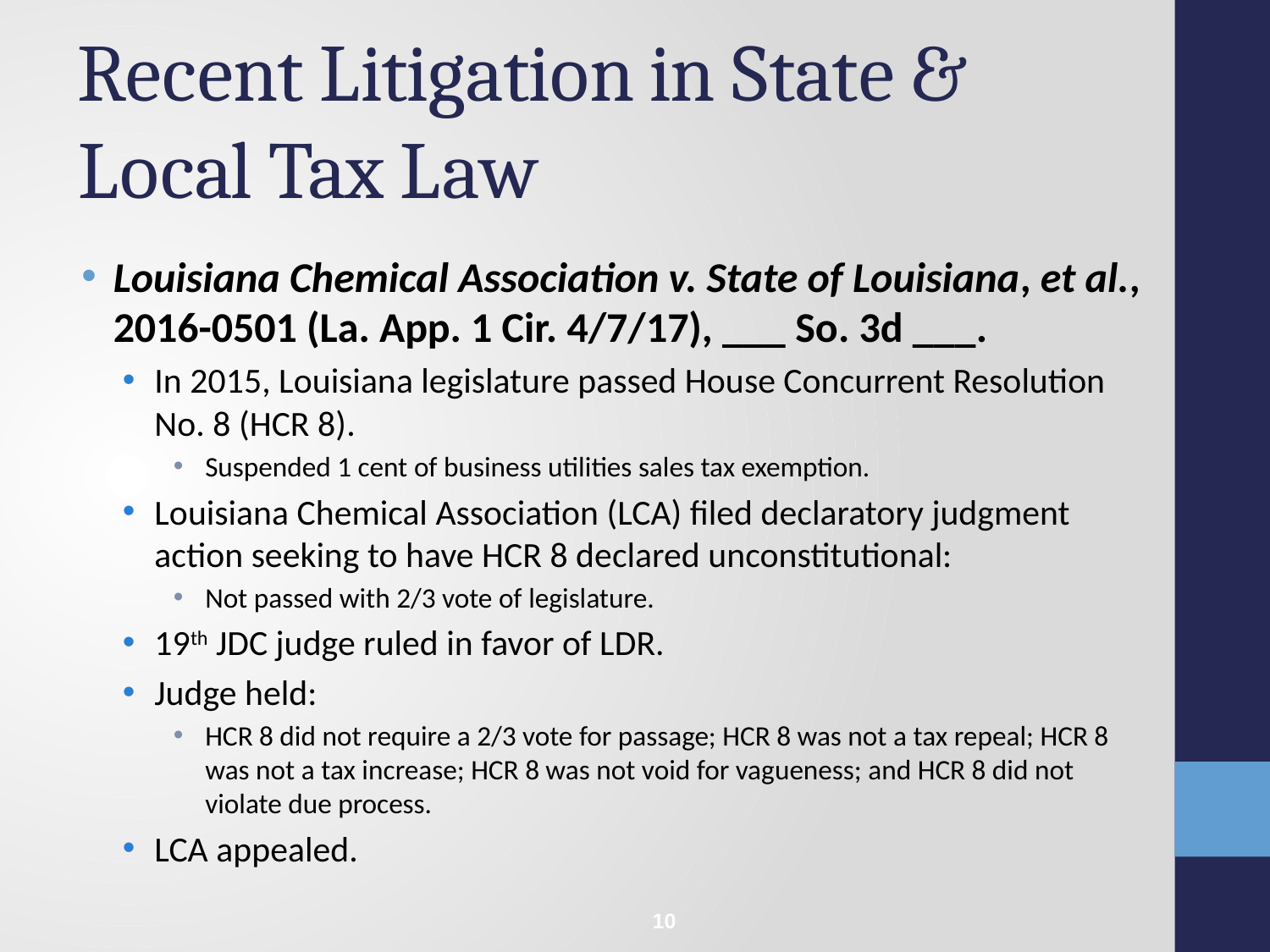

# Recent Litigation in State & Local Tax Law
Louisiana Chemical Association v. State of Louisiana, et al., 2016-0501 (La. App. 1 Cir. 4/7/17), ___ So. 3d ___.
In 2015, Louisiana legislature passed House Concurrent Resolution No. 8 (HCR 8).
Suspended 1 cent of business utilities sales tax exemption.
Louisiana Chemical Association (LCA) filed declaratory judgment action seeking to have HCR 8 declared unconstitutional:
Not passed with 2/3 vote of legislature.
19th JDC judge ruled in favor of LDR.
Judge held:
HCR 8 did not require a 2/3 vote for passage; HCR 8 was not a tax repeal; HCR 8 was not a tax increase; HCR 8 was not void for vagueness; and HCR 8 did not violate due process.
LCA appealed.
10